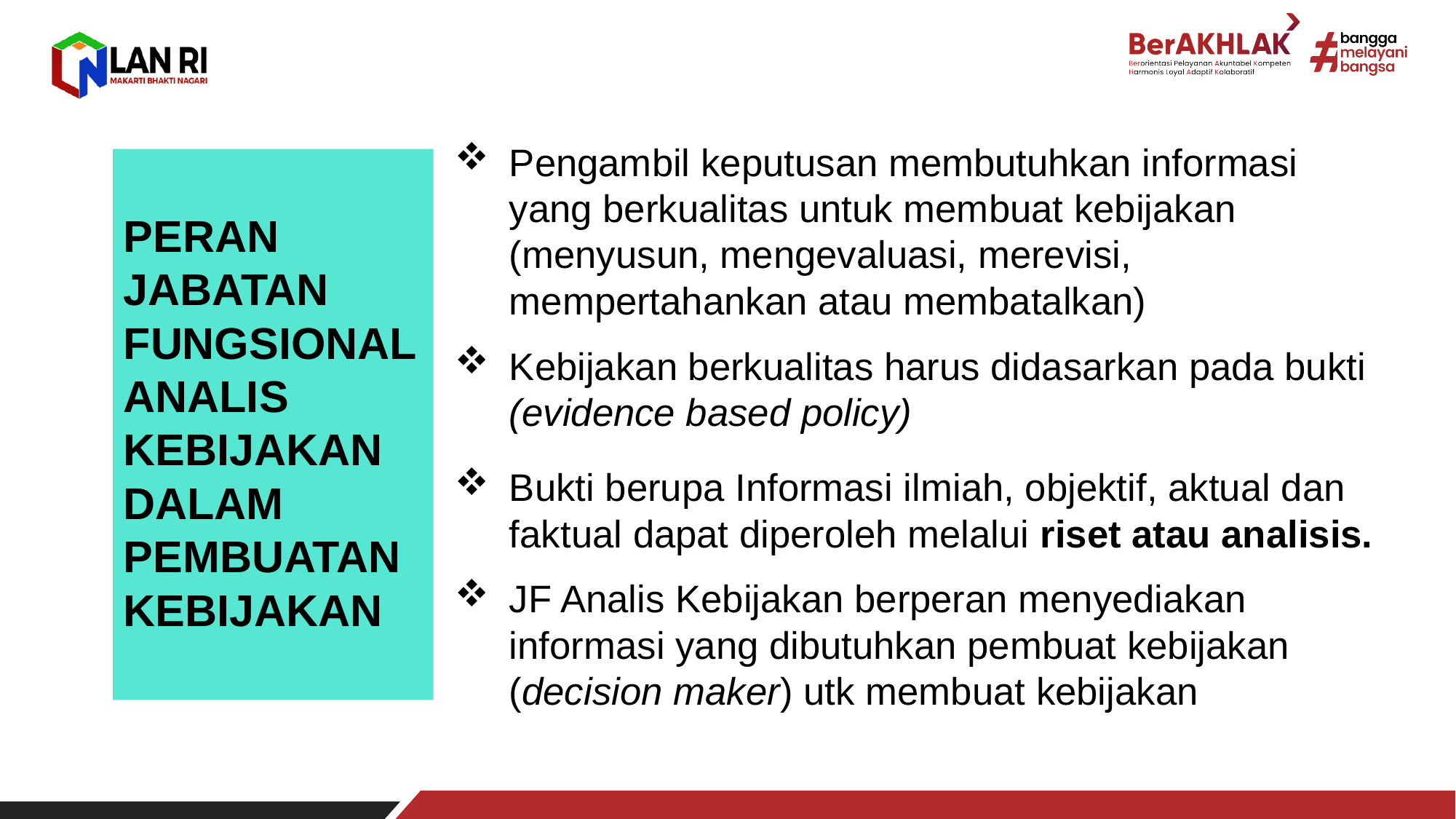

Pengambil keputusan membutuhkan informasi yang berkualitas untuk membuat kebijakan (menyusun, mengevaluasi, merevisi, mempertahankan atau membatalkan)

Kebijakan berkualitas harus didasarkan pada bukti (evidence based policy)

Bukti berupa Informasi ilmiah, objektif, aktual dan faktual dapat diperoleh melalui riset atau analisis.

JF Analis Kebijakan berperan menyediakan informasi yang dibutuhkan pembuat kebijakan (decision maker) utk membuat kebijakan

PERAN JABATAN FUNGSIONAL
ANALIS KEBIJAKAN
DALAM PEMBUATAN KEBIJAKAN